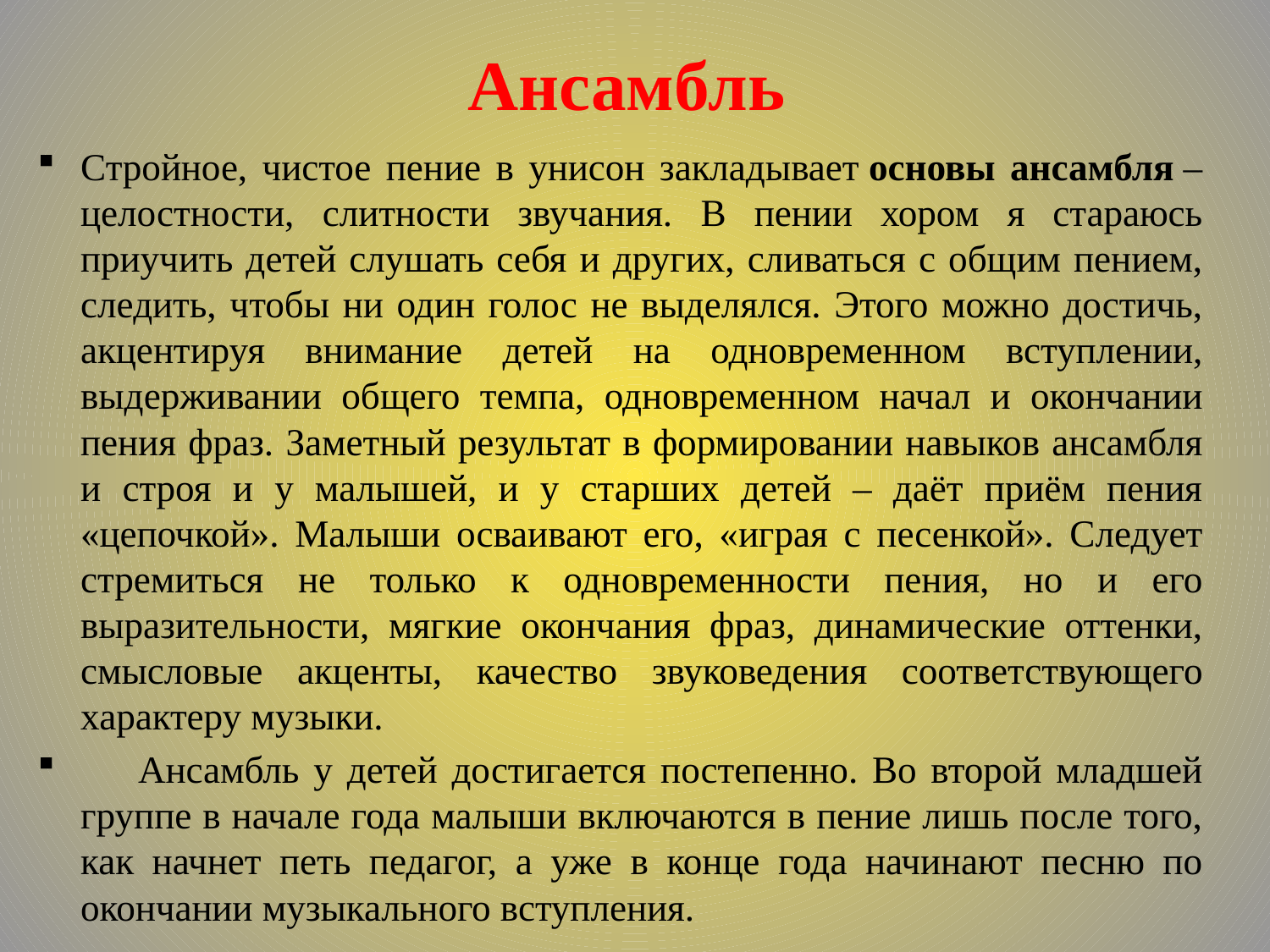

# Ансамбль
Стройное, чистое пение в унисон закладывает основы ансамбля – целостности, слитности звучания. В пении хором я стараюсь приучить детей слушать себя и других, сливаться с общим пением, следить, чтобы ни один голос не выделялся. Этого можно достичь, акцентируя внимание детей на одновременном вступлении, выдерживании общего темпа, одновременном начал и окончании пения фраз. Заметный результат в формировании навыков ансамбля и строя и у малышей, и у старших детей – даёт приём пения «цепочкой». Малыши осваивают его, «играя с песенкой». Следует стремиться не только к одновременности пения, но и его выразительности, мягкие окончания фраз, динамические оттенки, смысловые акценты, качество звуковедения соответствующего характеру музыки.
    Ансамбль у детей достигается постепенно. Во второй младшей группе в начале года малыши включаются в пение лишь после того, как начнет петь педагог, а уже в конце года начинают песню по окончании музыкального вступления.